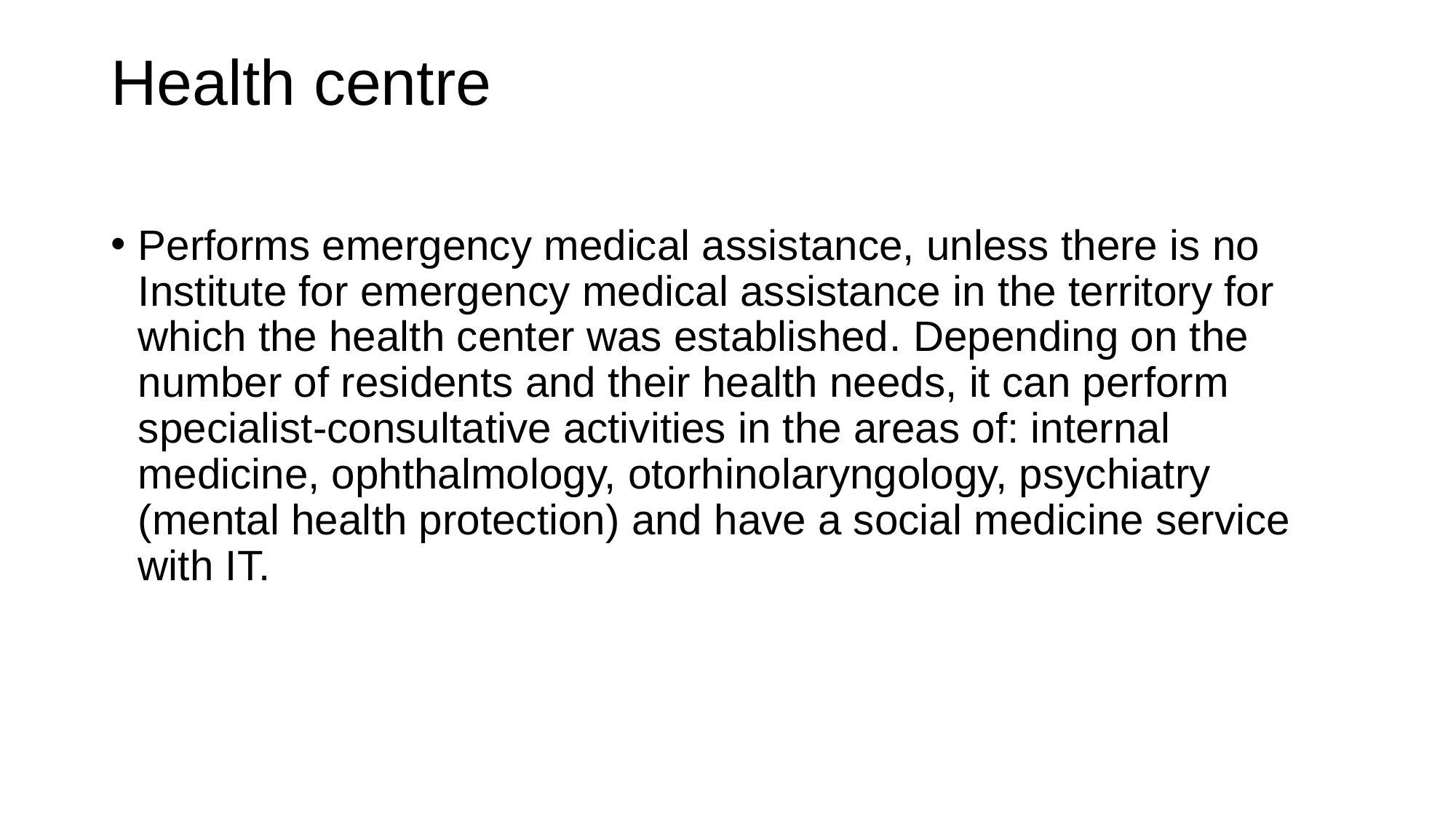

# Health centre
Performs emergency medical assistance, unless there is no Institute for emergency medical assistance in the territory for which the health center was established. Depending on the number of residents and their health needs, it can perform specialist-consultative activities in the areas of: internal medicine, ophthalmology, otorhinolaryngology, psychiatry (mental health protection) and have a social medicine service with IT.